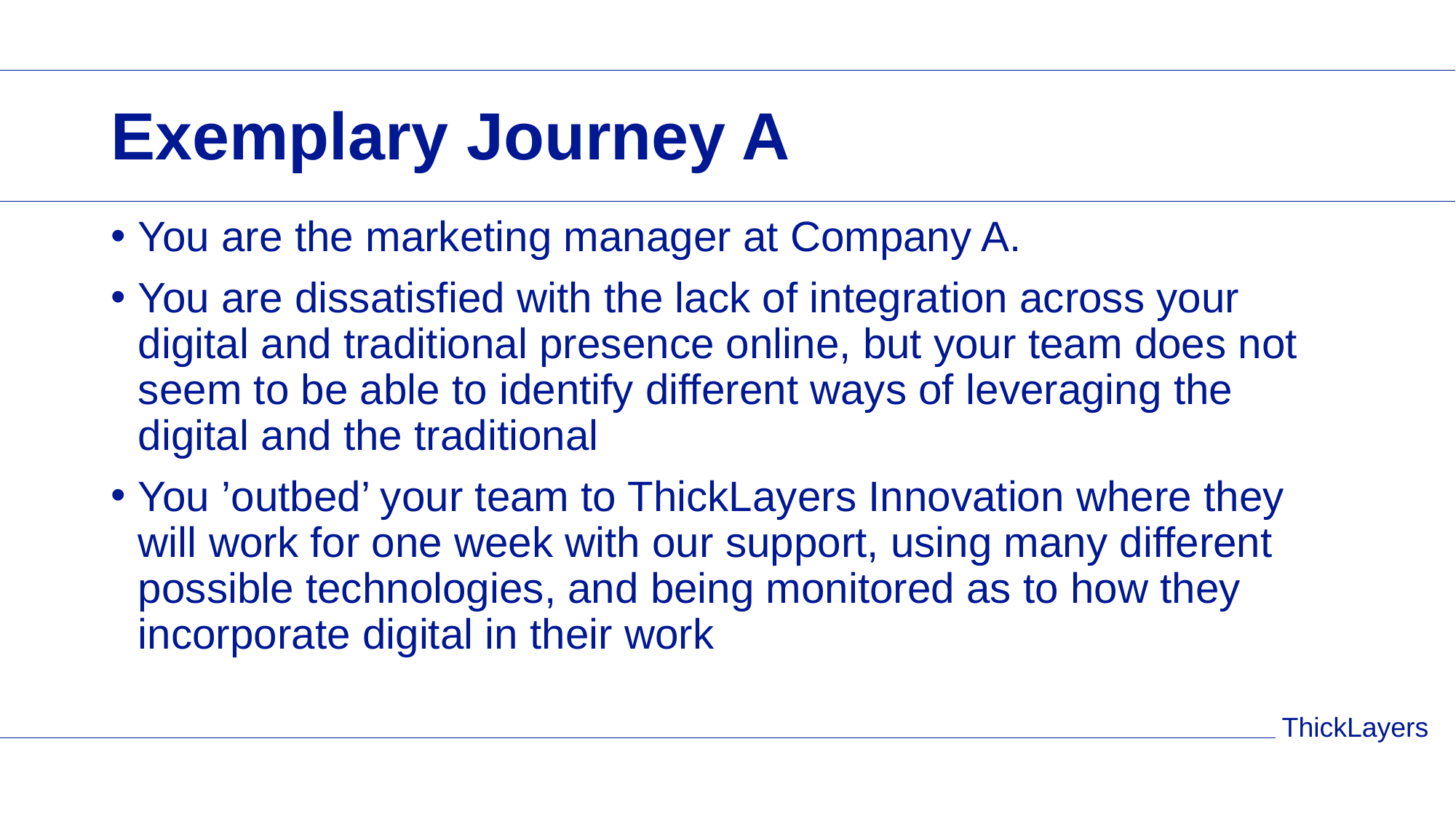

# Exemplary Journey A
You are the marketing manager at Company A.
You are dissatisfied with the lack of integration across your digital and traditional presence online, but your team does not seem to be able to identify different ways of leveraging the digital and the traditional
You ’outbed’ your team to ThickLayers Innovation where they will work for one week with our support, using many different possible technologies, and being monitored as to how they incorporate digital in their work